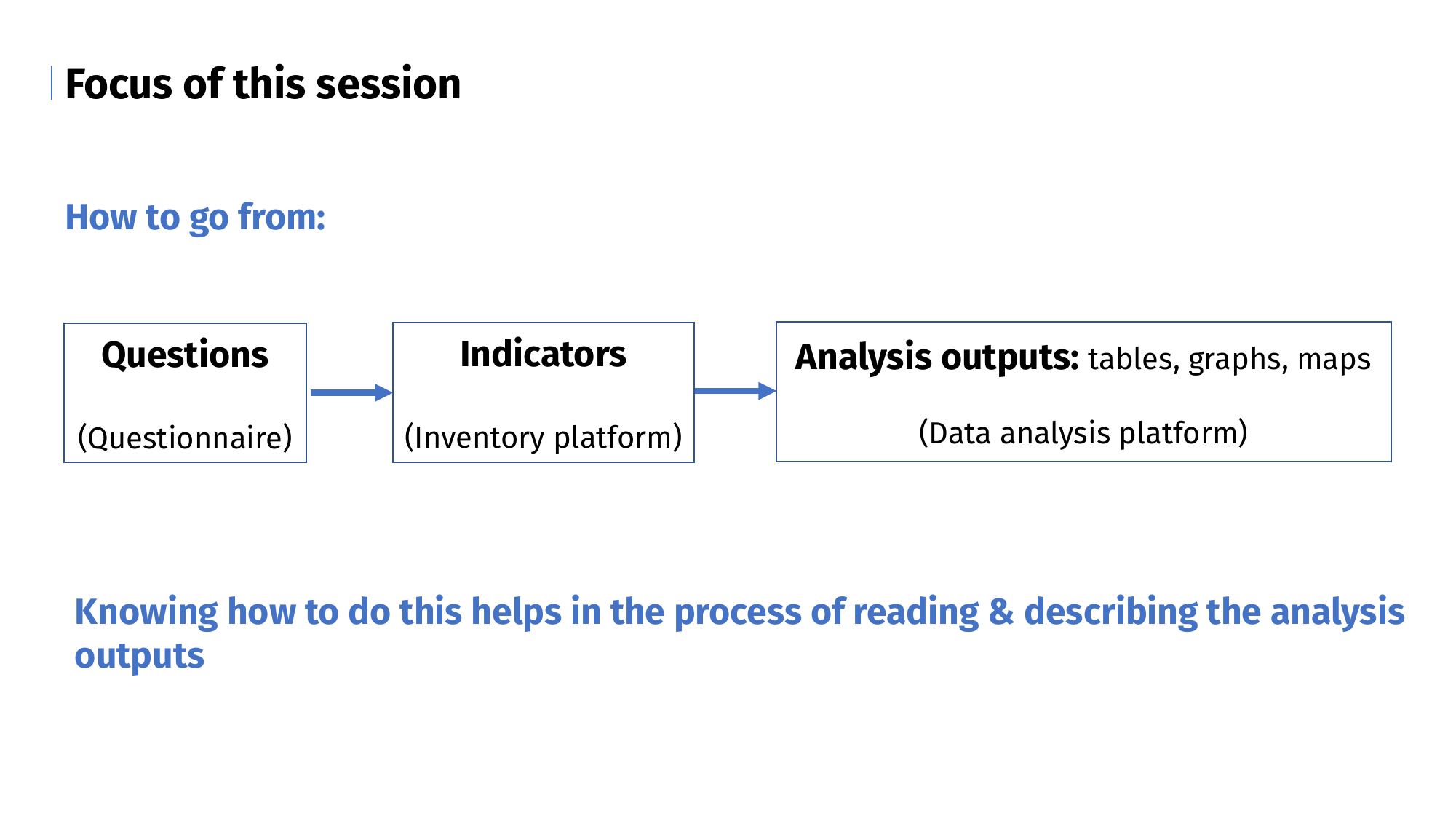

Focus of this session
How to go from:
Analysis outputs: tables, graphs, maps

(Data analysis platform)
Indicators

(Inventory platform)
Questions

(Questionnaire)
Knowing how to do this helps in the process of reading & describing the analysis outputs